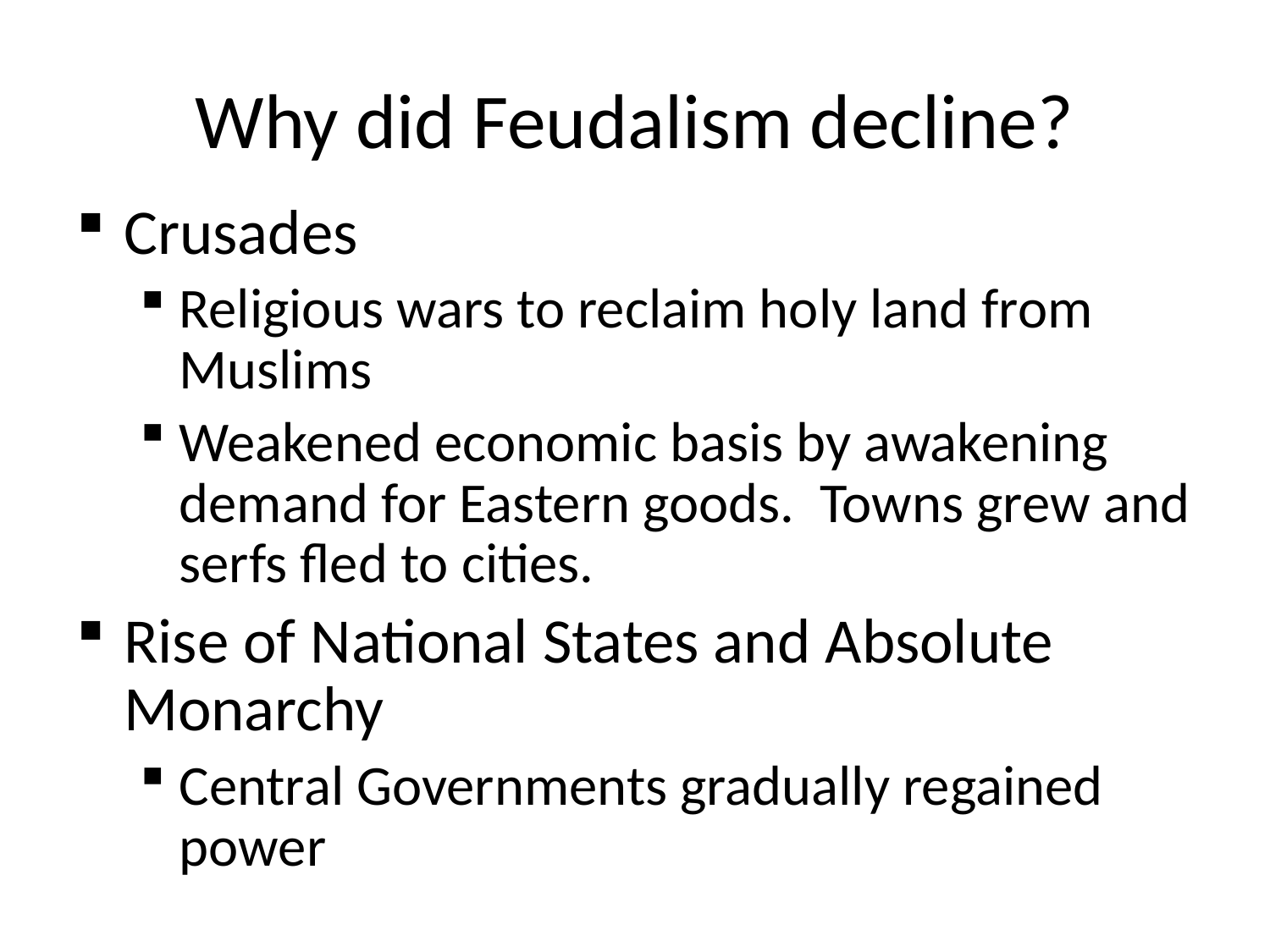

# Why did Feudalism decline?
Crusades
Religious wars to reclaim holy land from Muslims
Weakened economic basis by awakening demand for Eastern goods.  Towns grew and serfs fled to cities.
Rise of National States and Absolute Monarchy
Central Governments gradually regained power